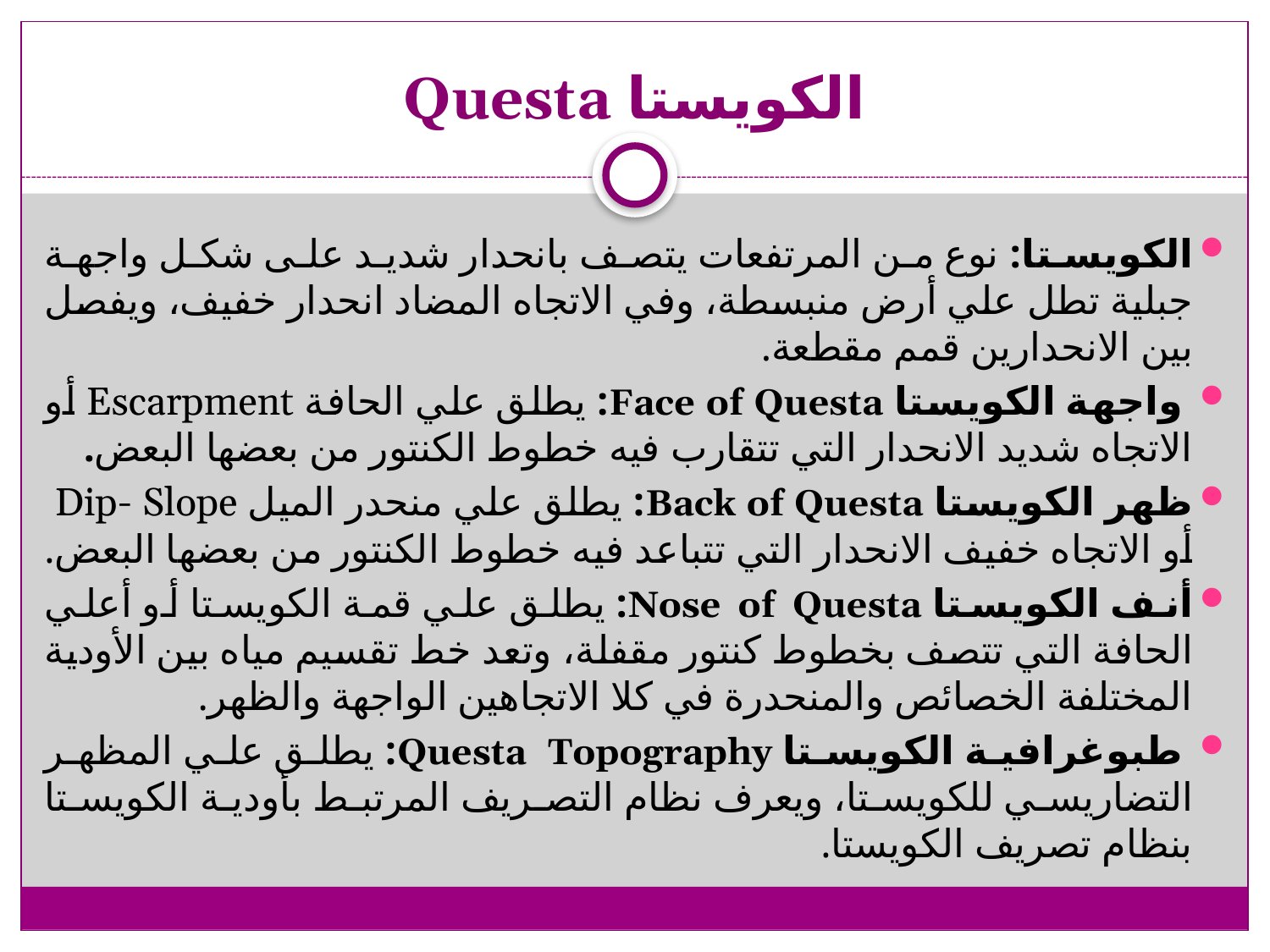

# الكويستا Questa
الكويستا: نوع من المرتفعات يتصف بانحدار شديد على شكل واجهة جبلية تطل علي أرض منبسطة، وفي الاتجاه المضاد انحدار خفيف، ويفصل بين الانحدارين قمم مقطعة.
 واجهة الكويستا Face of Questa: يطلق علي الحافة Escarpment أو الاتجاه شديد الانحدار التي تتقارب فيه خطوط الكنتور من بعضها البعض.
ظهر الكويستا Back of Questa: يطلق علي منحدر الميل Dip- Slope  أو الاتجاه خفيف الانحدار التي تتباعد فيه خطوط الكنتور من بعضها البعض.
أنف الكويستا Nose of Questa: يطلق علي قمة الكويستا أو أعلي الحافة التي تتصف بخطوط كنتور مقفلة، وتعد خط تقسيم مياه بين الأودية المختلفة الخصائص والمنحدرة في كلا الاتجاهين الواجهة والظهر.
 طبوغرافية الكويستا Questa Topography: يطلق علي المظهر التضاريسي للكويستا، ويعرف نظام التصريف المرتبط بأودية الكويستا بنظام تصريف الكويستا.